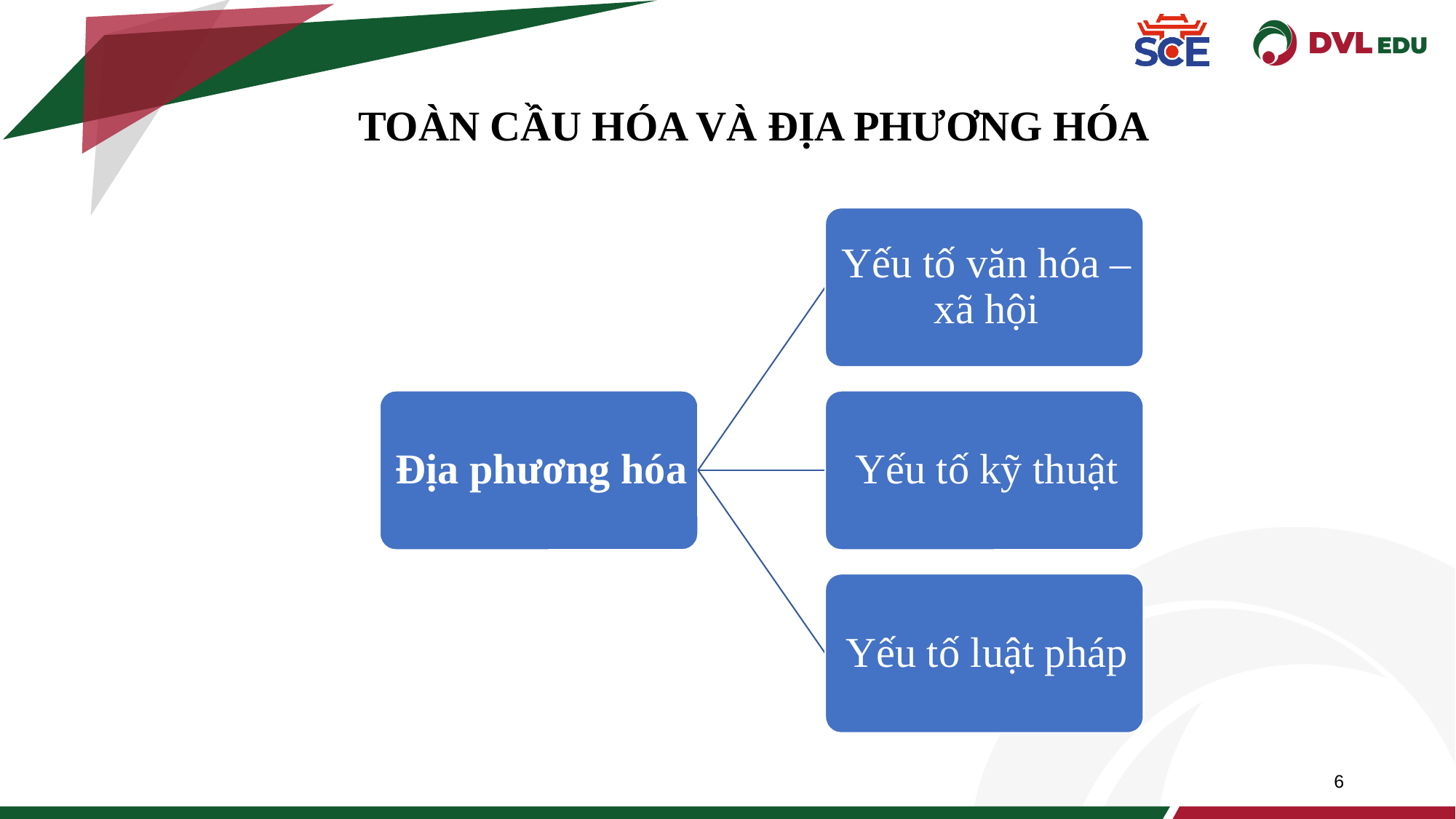

TOÀN CẦU HÓA VÀ ĐỊA PHƯƠNG HÓA
Địa phương hóa

Yếu tố văn hóa – xã hội

Yếu tố kỹ thuật

Yếu tố luật pháp
6